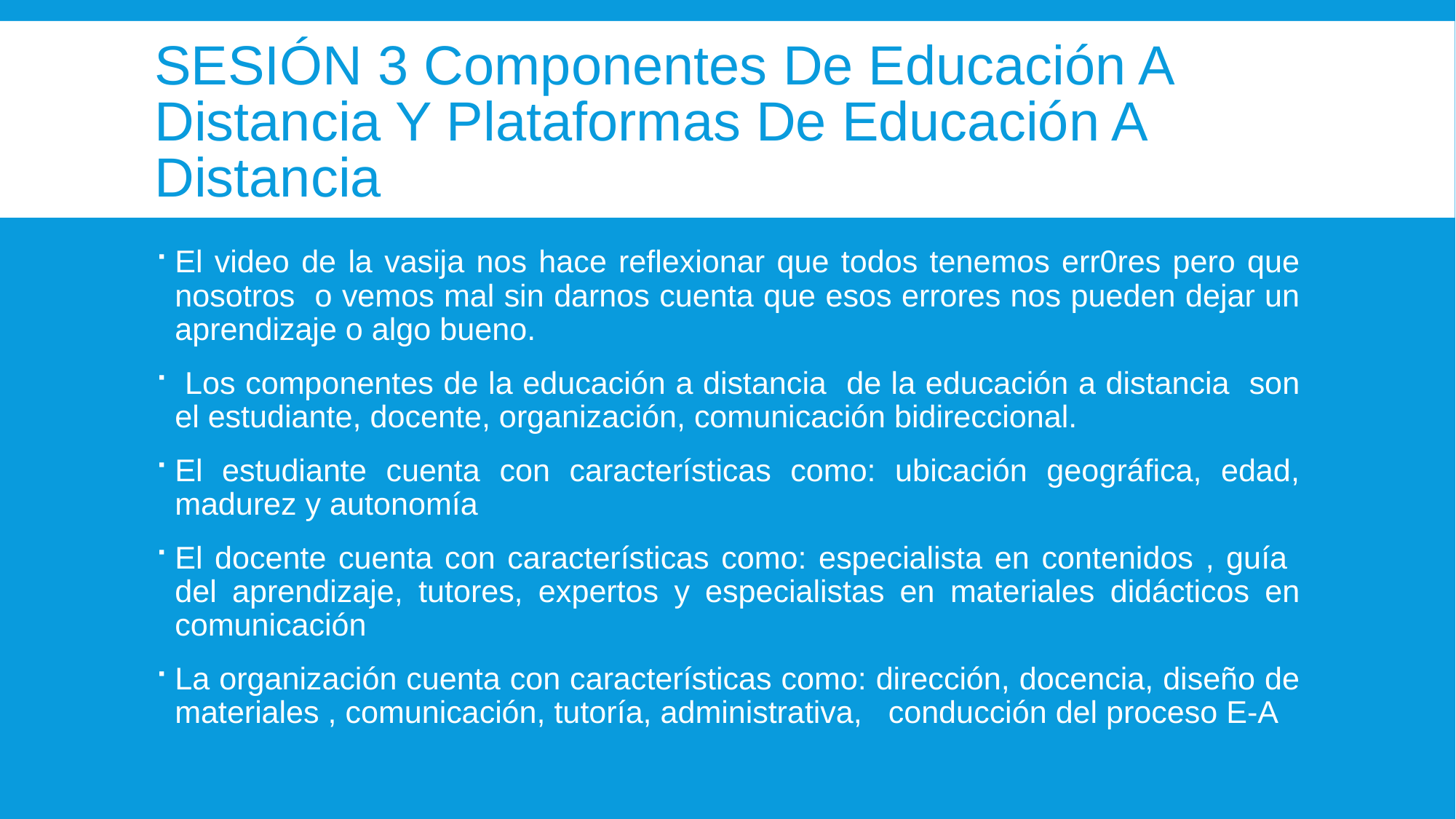

# SESIÓN 3 Componentes De Educación A Distancia Y Plataformas De Educación A Distancia
El video de la vasija nos hace reflexionar que todos tenemos err0res pero que nosotros  o vemos mal sin darnos cuenta que esos errores nos pueden dejar un aprendizaje o algo bueno.
 Los componentes de la educación a distancia  de la educación a distancia  son el estudiante, docente, organización, comunicación bidireccional.
El estudiante cuenta con características como: ubicación geográfica, edad, madurez y autonomía
El docente cuenta con características como: especialista en contenidos , guía  del aprendizaje, tutores, expertos y especialistas en materiales didácticos en comunicación
La organización cuenta con características como: dirección, docencia, diseño de materiales , comunicación, tutoría, administrativa,   conducción del proceso E-A